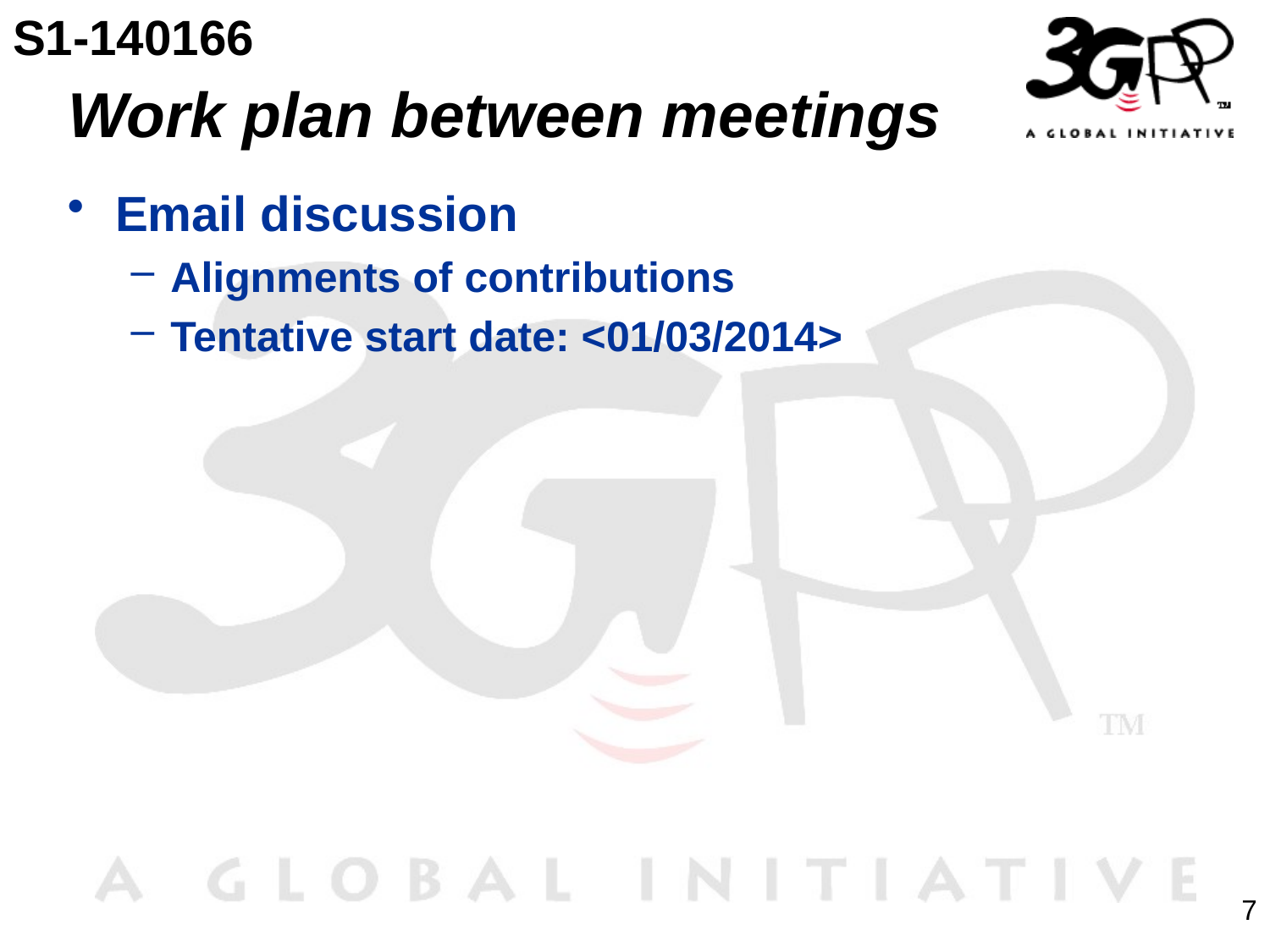

S1-140166
# Work plan between meetings
Email discussion
Alignments of contributions
Tentative start date: <01/03/2014>
7